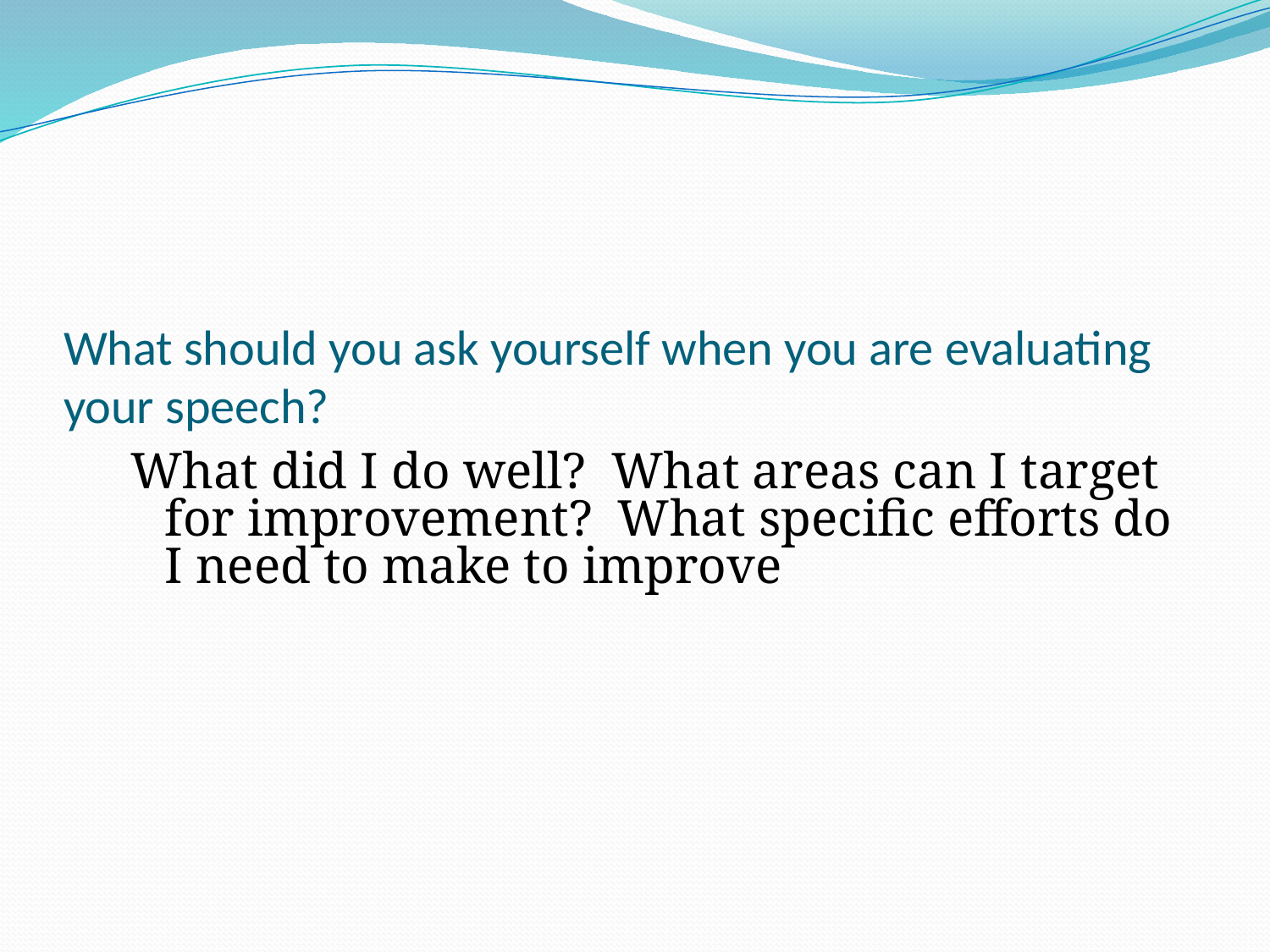

# What should you ask yourself when you are evaluating your speech?
What did I do well?  What areas can I target for improvement?  What specific efforts do I need to make to improve